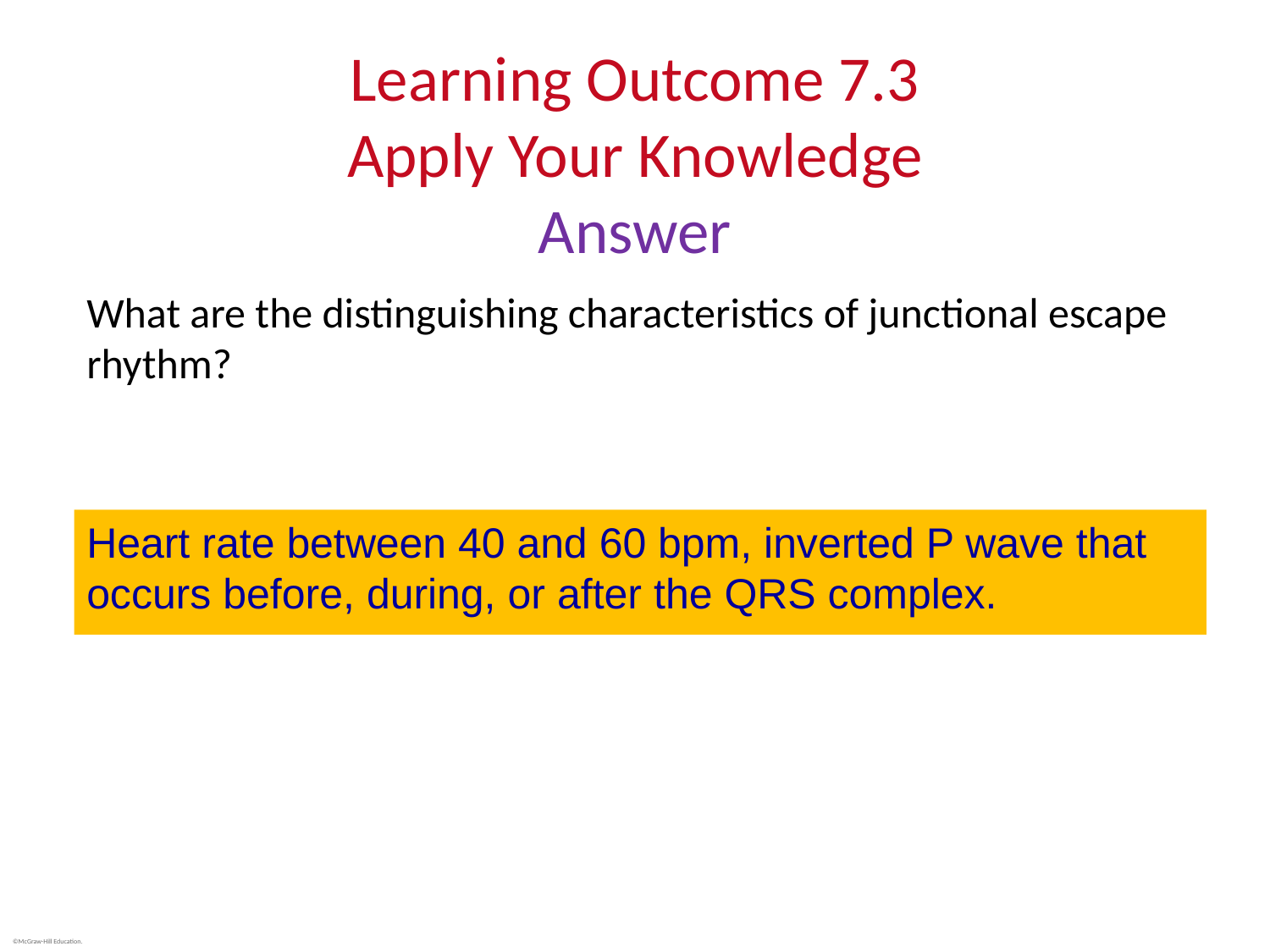

# Learning Outcome 7.3 Apply Your Knowledge Answer
What are the distinguishing characteristics of junctional escape rhythm?
Heart rate between 40 and 60 bpm, inverted P wave that occurs before, during, or after the QRS complex.